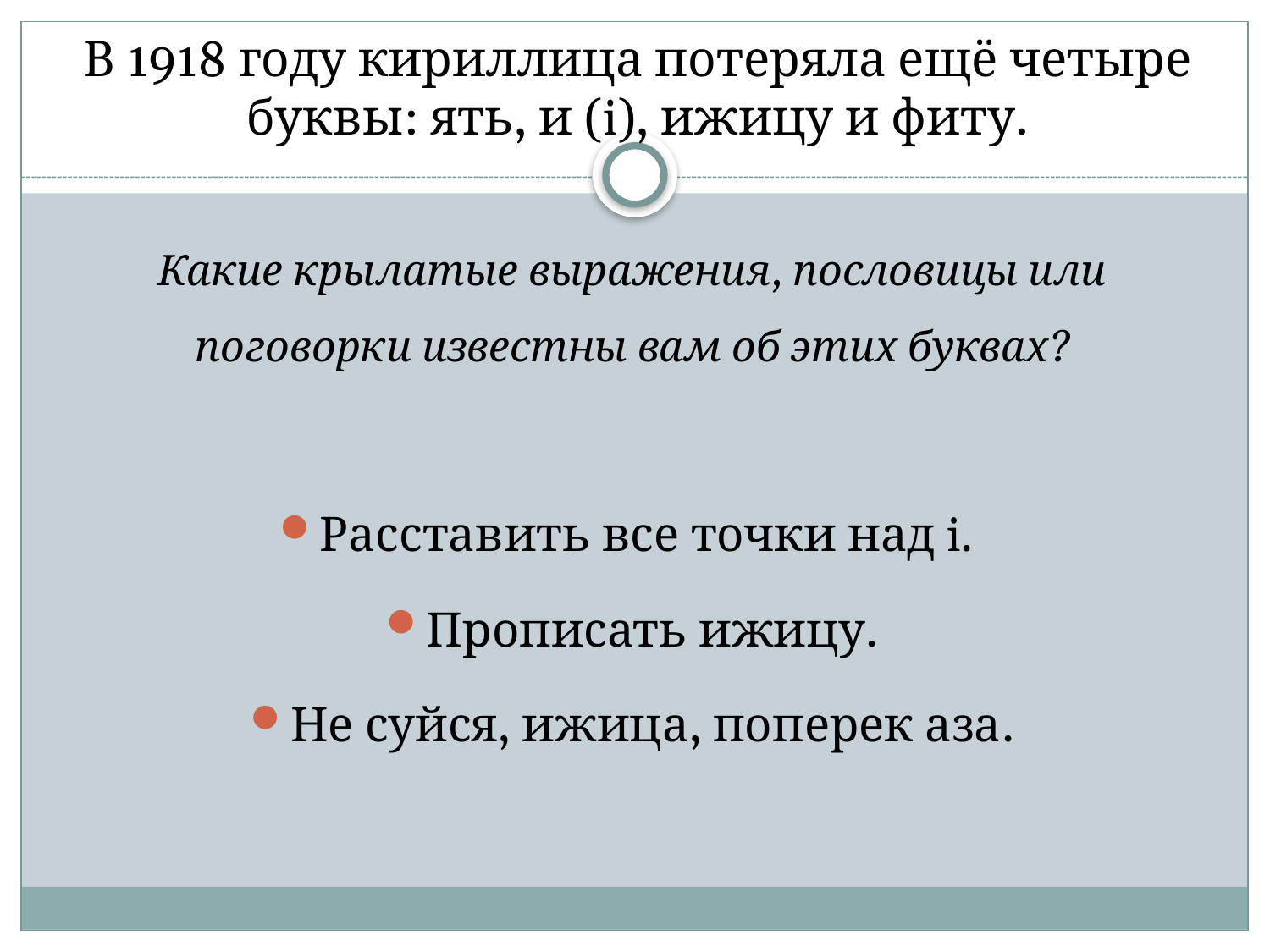

# В 1918 году кириллица потеряла ещё четыре буквы: ять, и (i), ижицу и фиту.
Какие крылатые выражения, пословицы или поговорки известны вам об этих буквах?

Расставить все точки над i.
Прописать ижицу.
Не суйся, ижица, поперек аза.